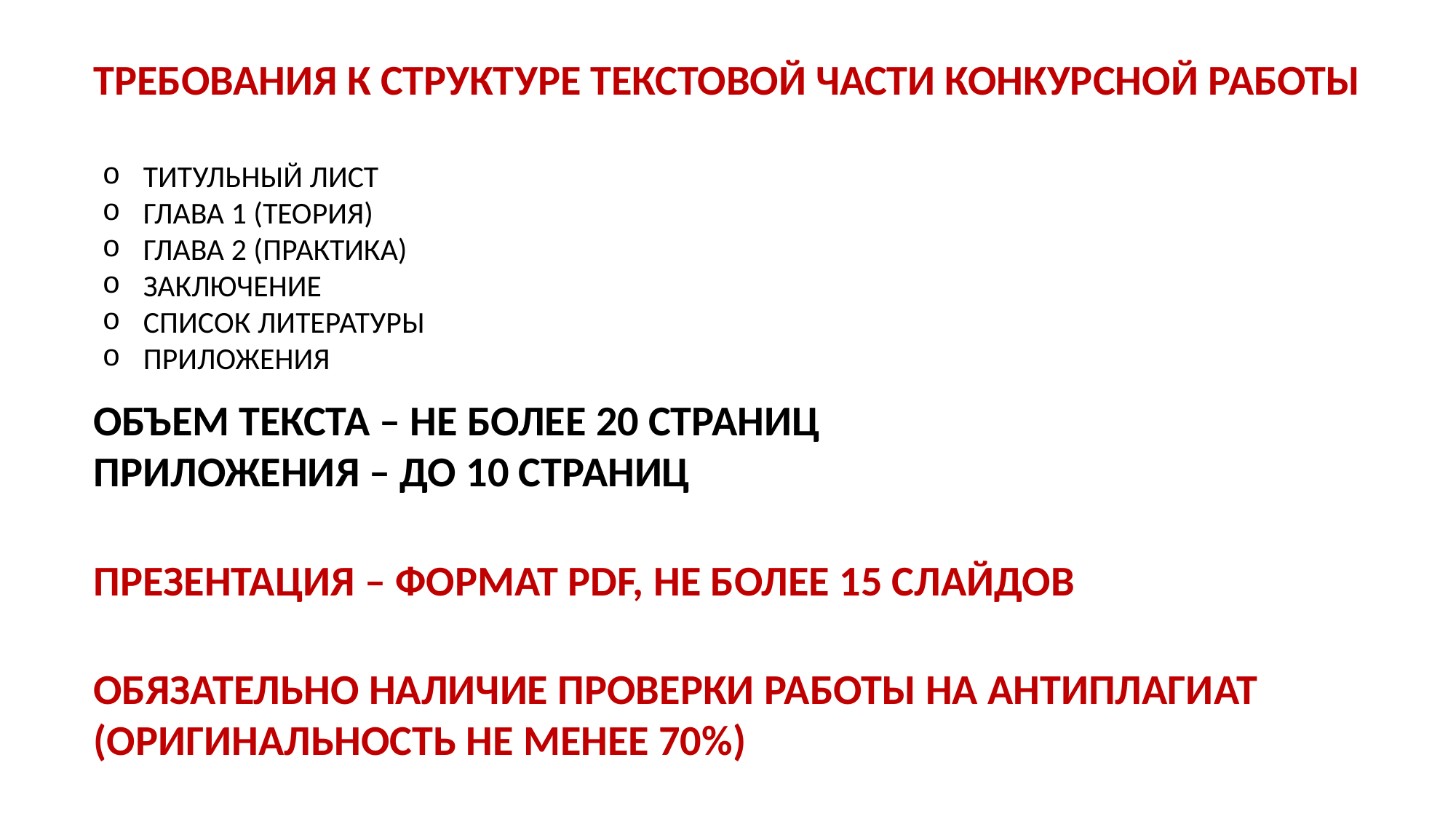

ТРЕБОВАНИЯ К СТРУКТУРЕ ТЕКСТОВОЙ ЧАСТИ КОНКУРСНОЙ РАБОТЫ
ТИТУЛЬНЫЙ ЛИСТ
ГЛАВА 1 (ТЕОРИЯ)
ГЛАВА 2 (ПРАКТИКА)
ЗАКЛЮЧЕНИЕ
СПИСОК ЛИТЕРАТУРЫ
ПРИЛОЖЕНИЯ

ОБЪЕМ ТЕКСТА – НЕ БОЛЕЕ 20 СТРАНИЦ
ПРИЛОЖЕНИЯ – ДО 10 СТРАНИЦ
ПРЕЗЕНТАЦИЯ – ФОРМАТ PDF, НЕ БОЛЕЕ 15 СЛАЙДОВ
ОБЯЗАТЕЛЬНО НАЛИЧИЕ ПРОВЕРКИ РАБОТЫ НА АНТИПЛАГИАТ (ОРИГИНАЛЬНОСТЬ НЕ МЕНЕЕ 70%)